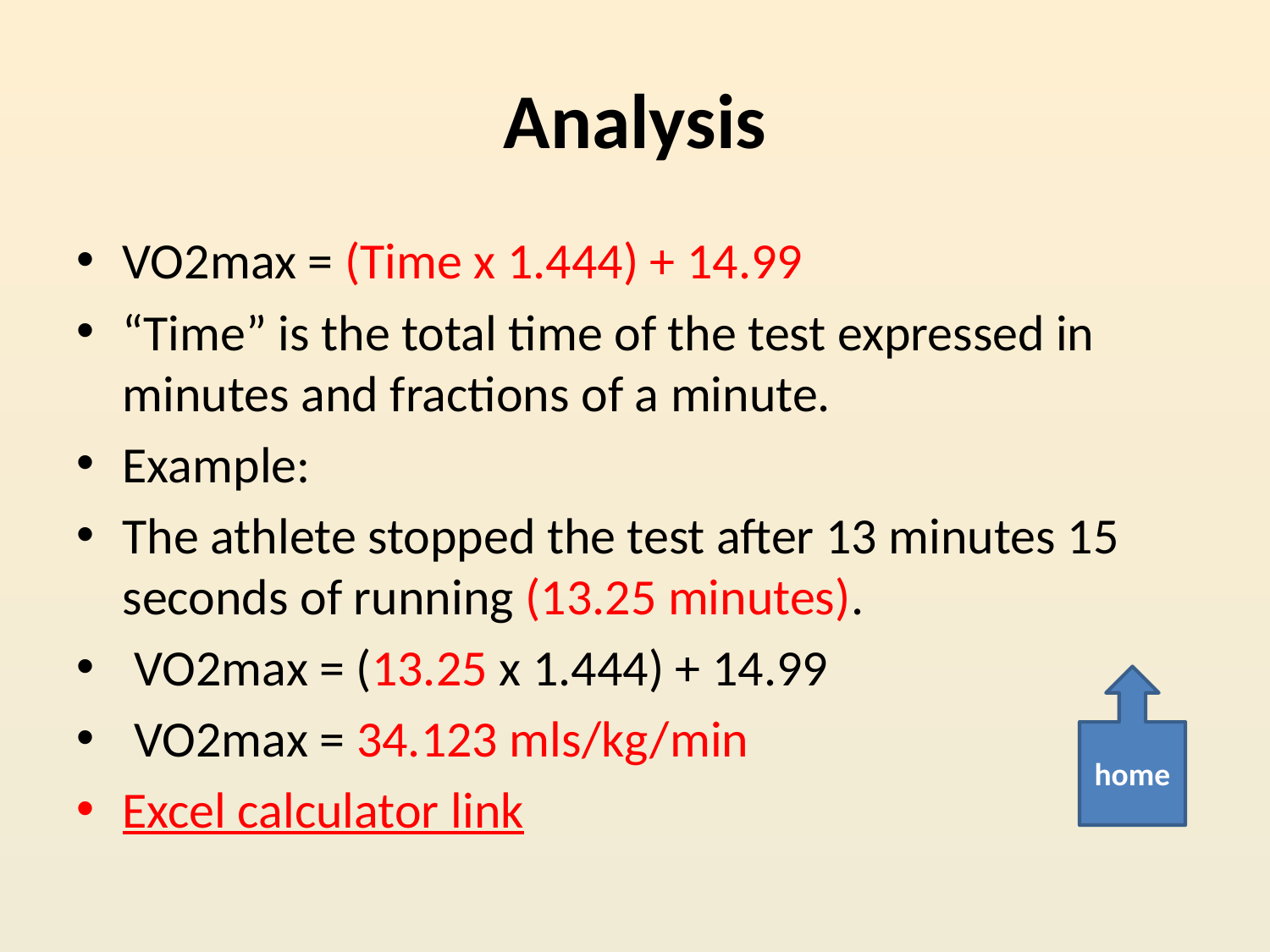

# Analysis
VO2max = (Time x 1.444) + 14.99
“Time” is the total time of the test expressed in minutes and fractions of a minute.
Example:
The athlete stopped the test after 13 minutes 15 seconds of running (13.25 minutes).
 VO2max = (13.25 x 1.444) + 14.99
 VO2max = 34.123 mls/kg/min
Excel calculator link
home
13